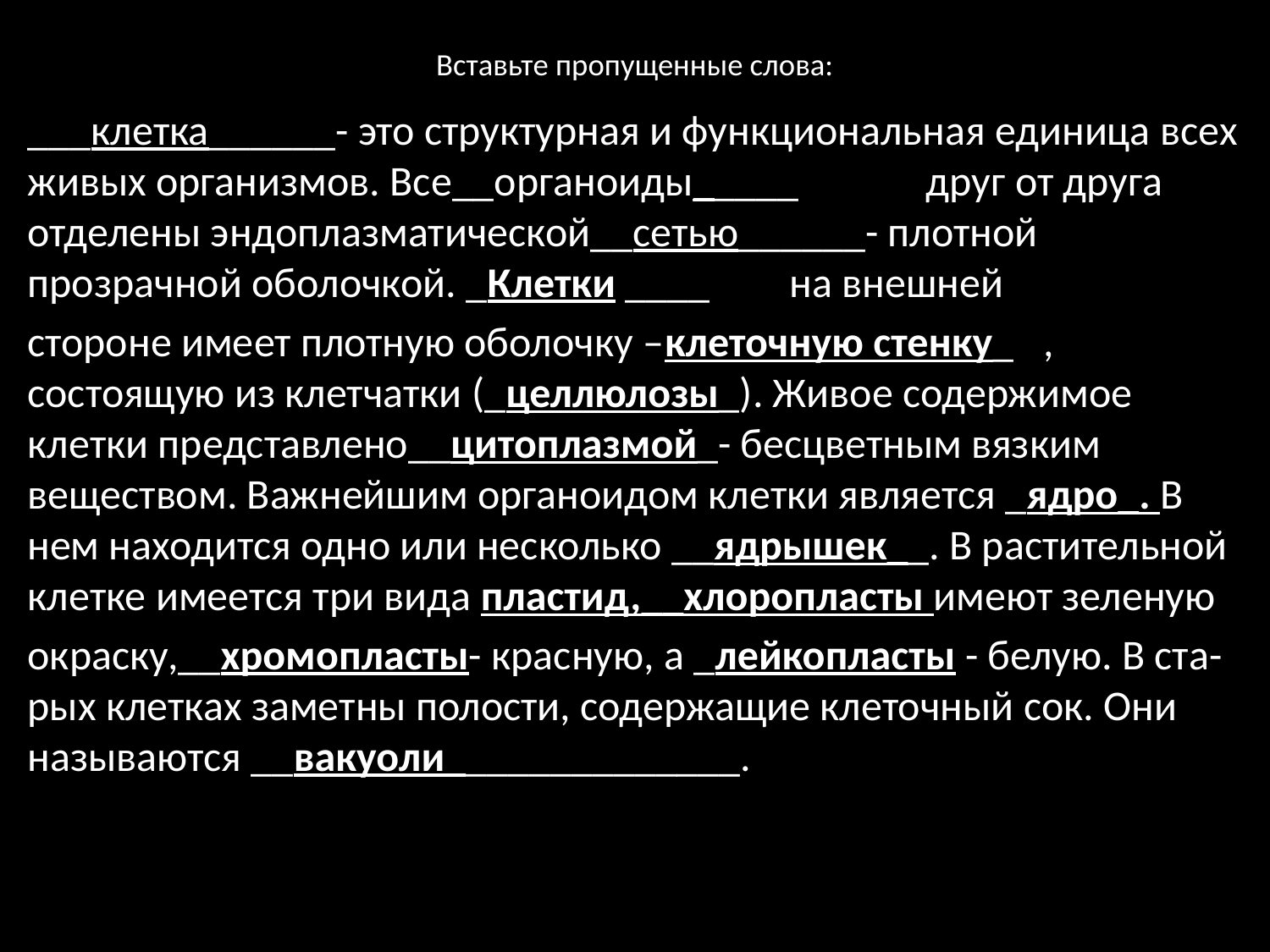

# Вставьте пропущенные слова:
___клетка______- это структурная и функциональная единица всех живых организмов. Все__органоиды_____ 	 друг от друга отделены эндоплазматической__сетью______- плотной прозрачной оболочкой. _Клетки ____	на внешней
стороне имеет плотную оболочку –клеточную стенку_	, состоящую из клетчатки (_целлюлозы_). Живое содержимое клетки представлено__цитоплазмой_- бесцветным вязким веществом. Важнейшим органоидом клетки является _ядро_. В нем находится одно или несколько __ядрышек__. В растительной клетке имеется три вида пластид,__хлоропласты имеют зеленую
окраску,__хромопласты- красную, а _лейкопласты - белую. В ста-
рых клетках заметны полости, содержащие клеточный сок. Они называются __вакуоли______________.